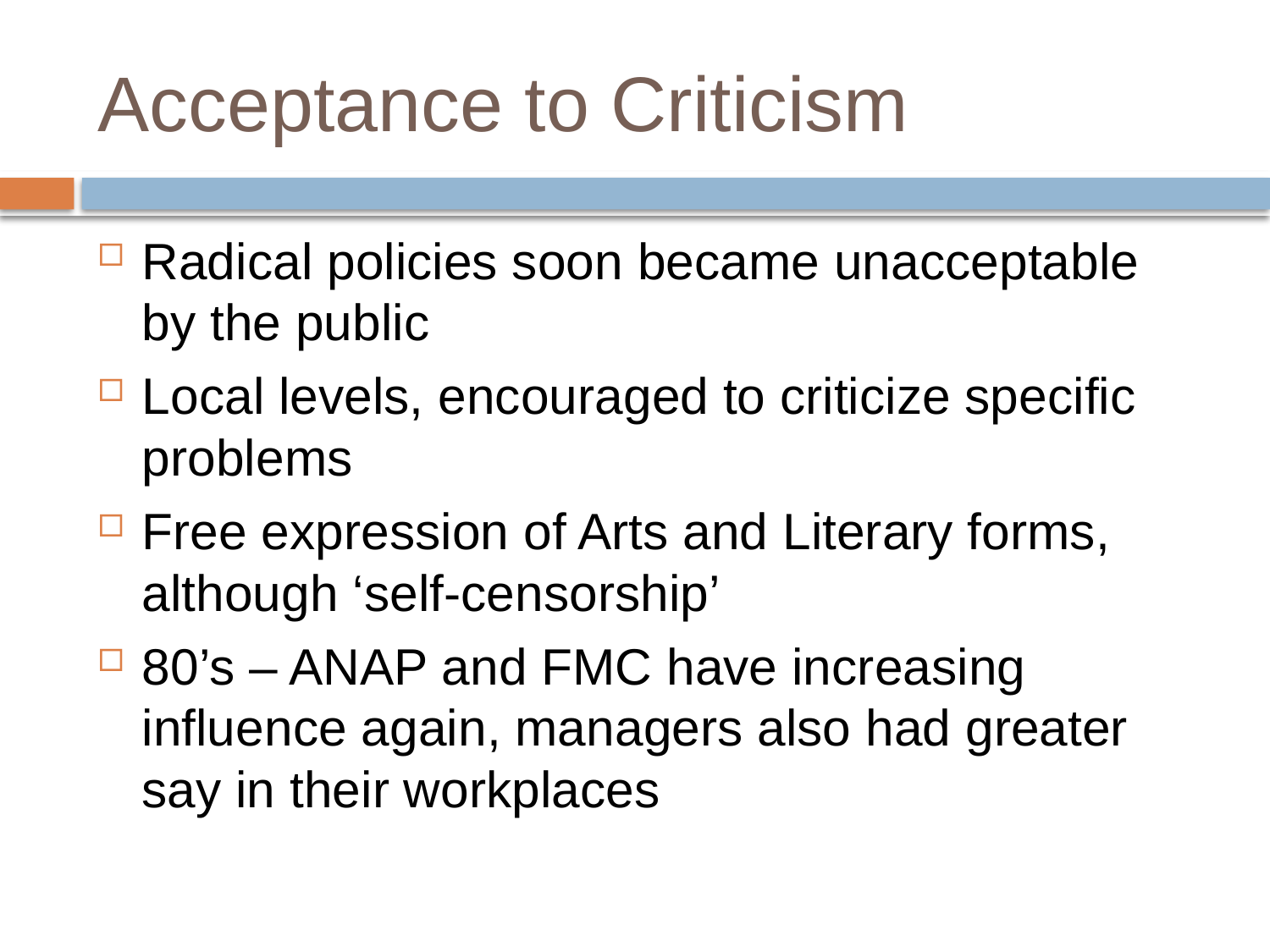

# Acceptance to Criticism
Radical policies soon became unacceptable by the public
Local levels, encouraged to criticize specific problems
Free expression of Arts and Literary forms, although ‘self-censorship’
80’s – ANAP and FMC have increasing influence again, managers also had greater say in their workplaces